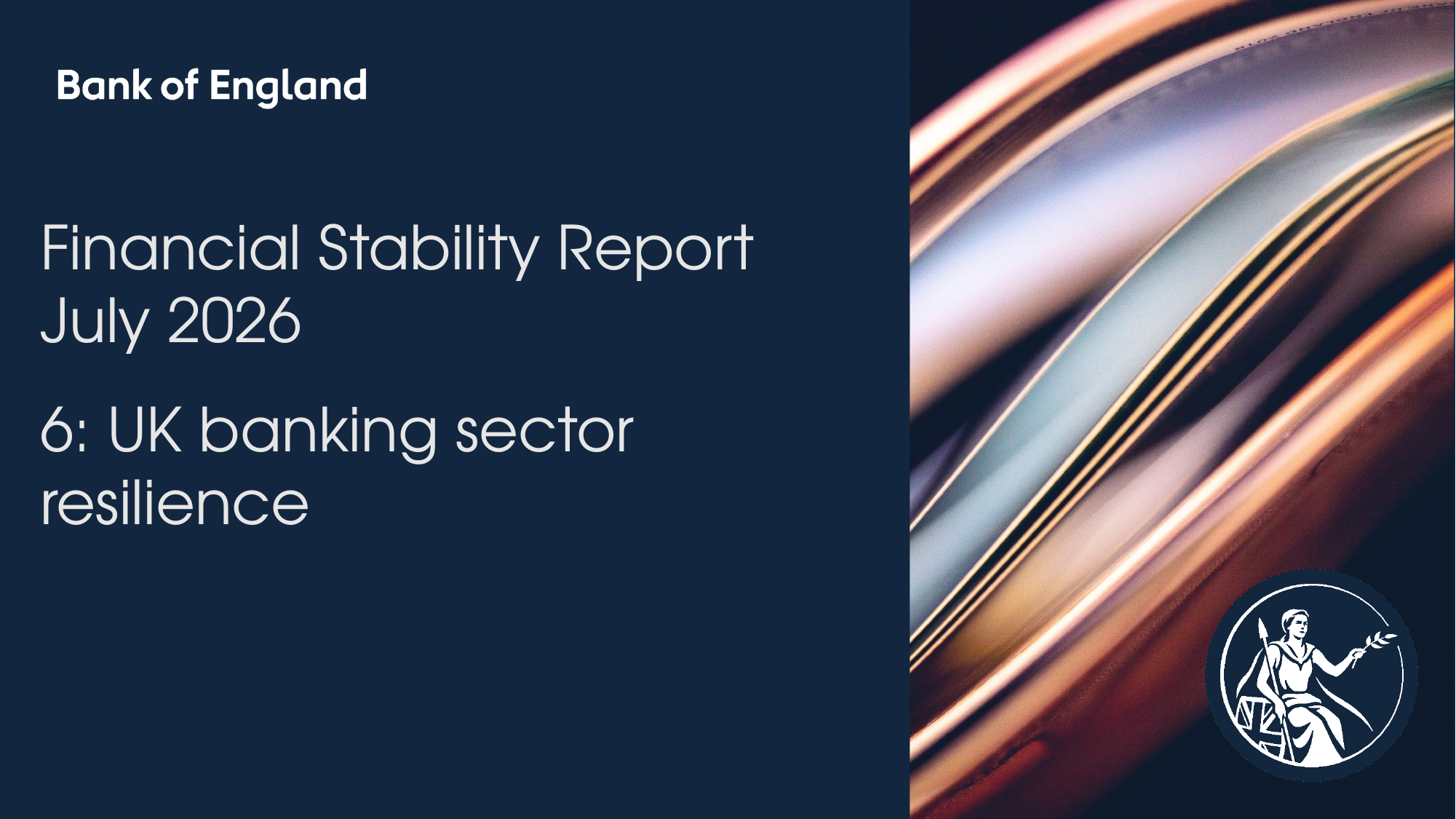

Financial Stability Report
July 2026
6: UK banking sector resilience